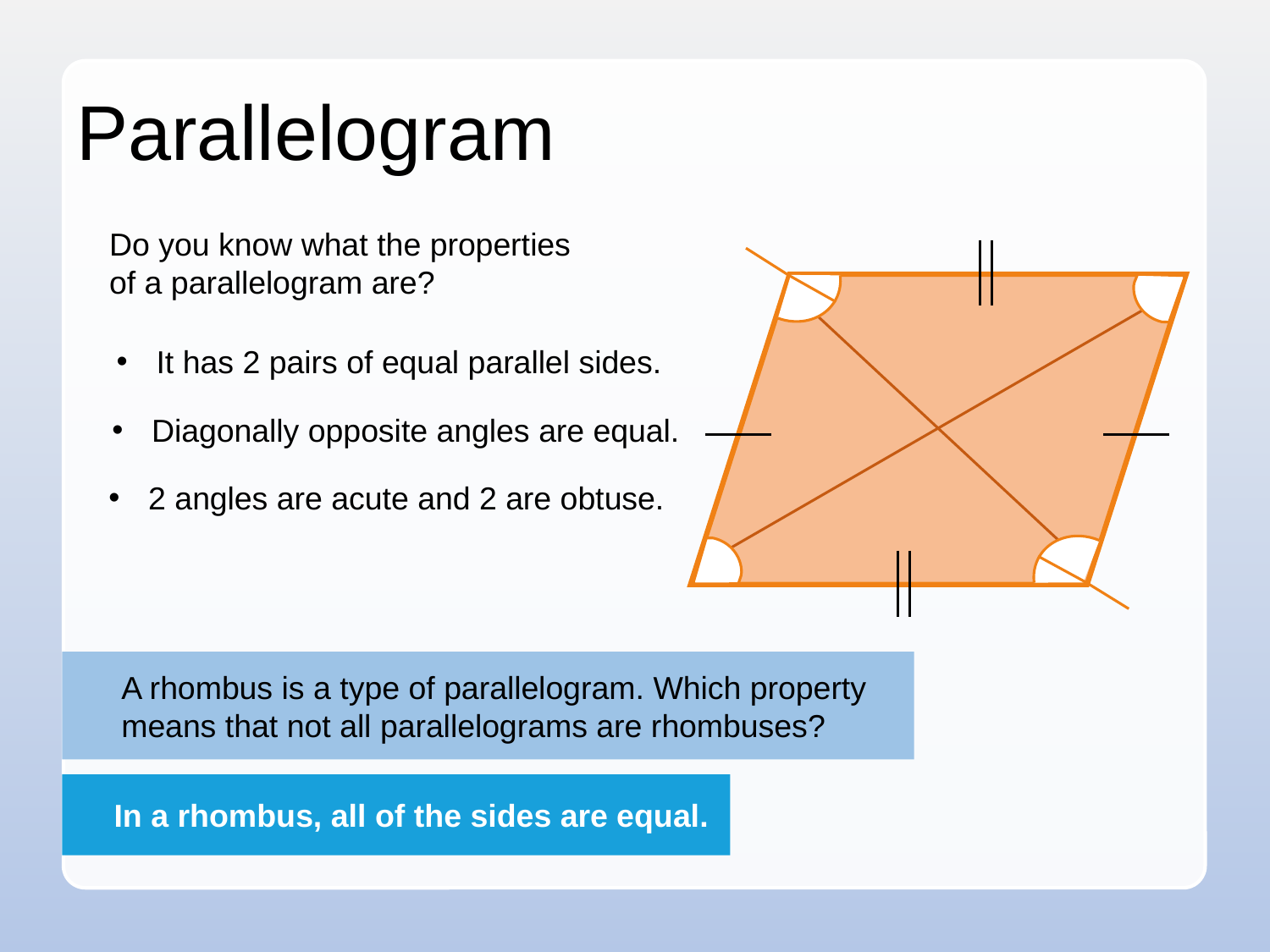

# Parallelogram
Do you know what the properties of a parallelogram are?

It has 2 pairs of equal parallel sides.
Diagonally opposite angles are equal.
2 angles are acute and 2 are obtuse.

A rhombus is a type of parallelogram. Which property means that not all parallelograms are rhombuses?

In a rhombus, all of the sides are equal.